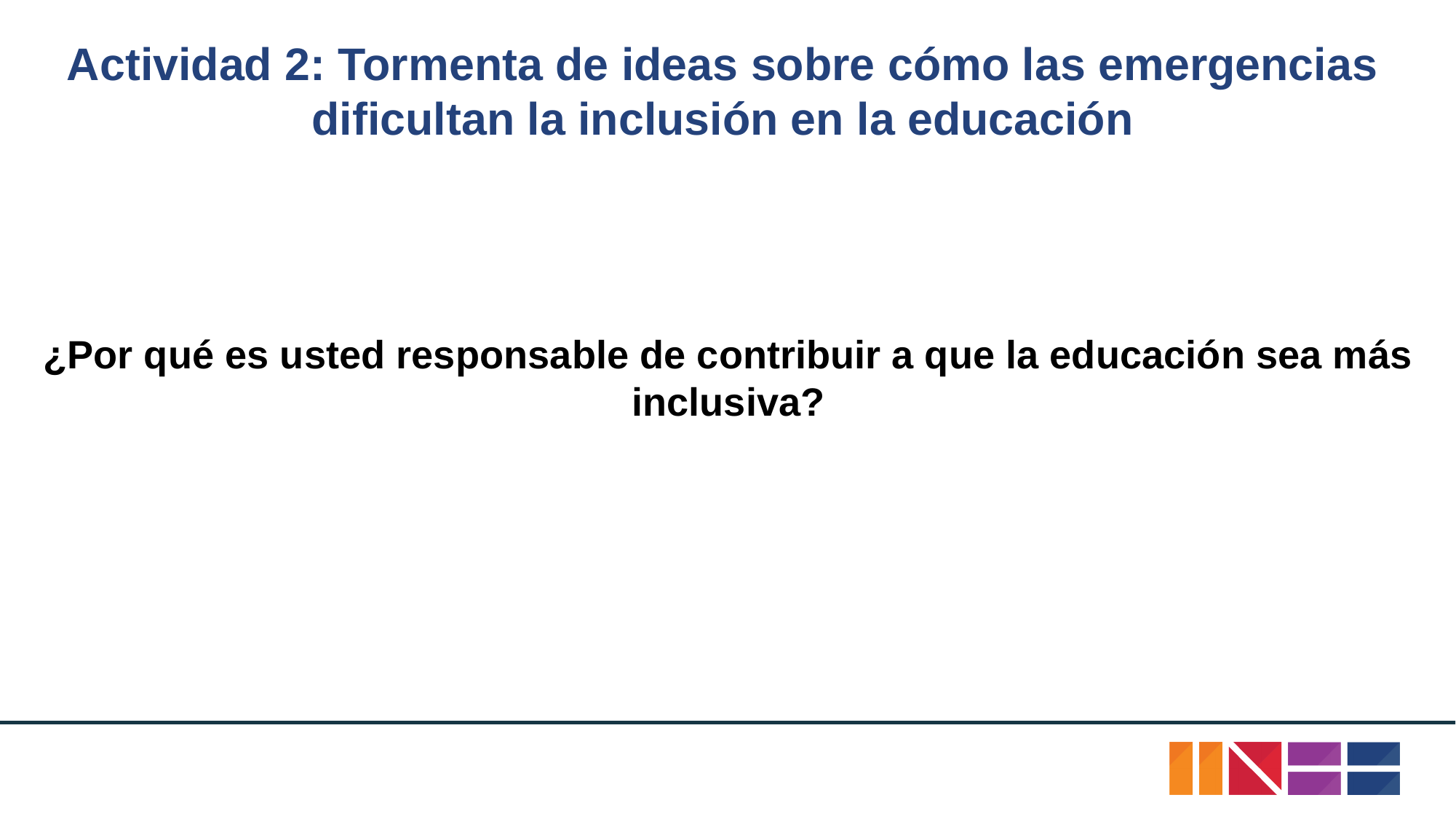

# Actividad 2: Tormenta de ideas sobre cómo las emergencias dificultan la inclusión en la educación

¿Por qué es usted responsable de contribuir a que la educación sea más inclusiva?